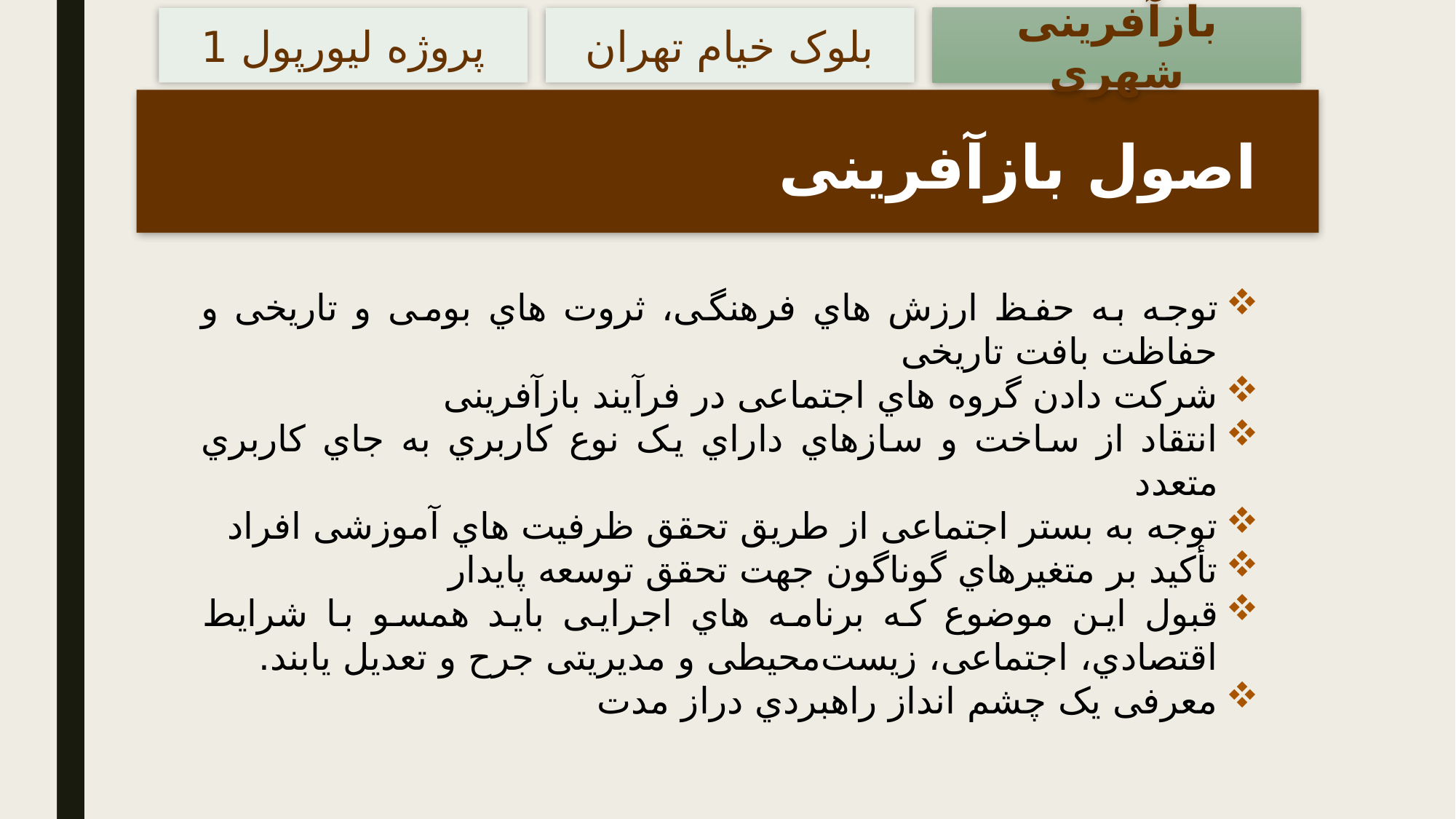

پروژه لیورپول 1
بلوک خیام تهران
بازآفرینی شهری

اصول بازآفرینی
توجه به حفظ ارزش هاي فرهنگی، ثروت هاي بومی و تاریخی و حفاظت بافت تاریخی
شرکت دادن گروه هاي اجتماعی در فرآیند بازآفرینی
انتقاد از ساخت و سازهاي داراي یک نوع کاربري به جاي کاربري متعدد
توجه به بستر اجتماعی از طریق تحقق ظرفیت هاي آموزشی افراد
تأکید بر متغیرهاي گوناگون جهت تحقق توسعه پایدار
قبول این موضوع که برنامه هاي اجرایی باید همسو با شرایط اقتصادي، اجتماعی، زیست‌محیطی و مدیریتی جرح و تعدیل یابند.
معرفی یک چشم انداز راهبردي دراز مدت